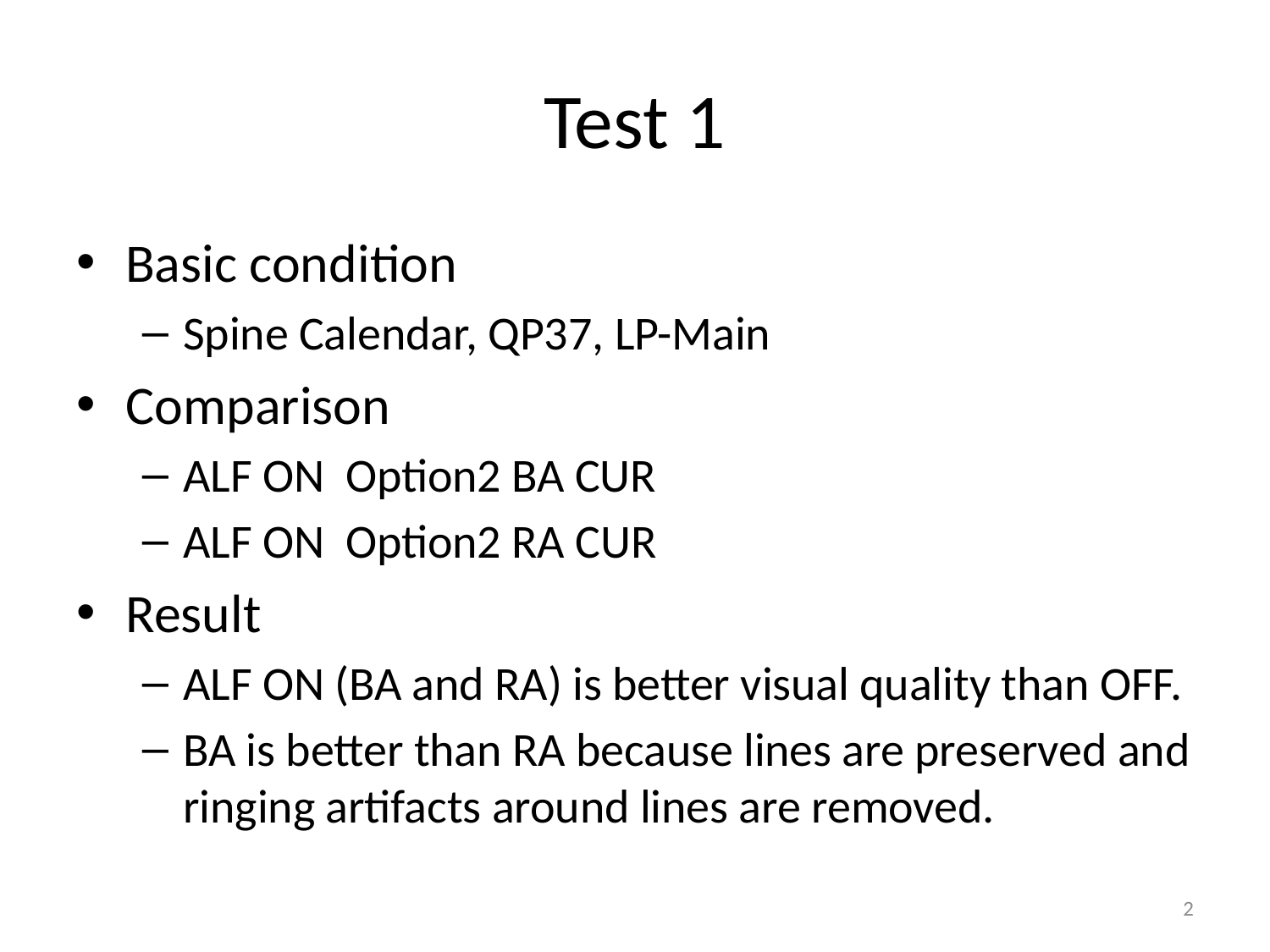

# Test 1
Basic condition
Spine Calendar, QP37, LP-Main
Comparison
ALF ON  Option2 BA CUR
ALF ON  Option2 RA CUR
Result
ALF ON (BA and RA) is better visual quality than OFF.
BA is better than RA because lines are preserved and ringing artifacts around lines are removed.
2